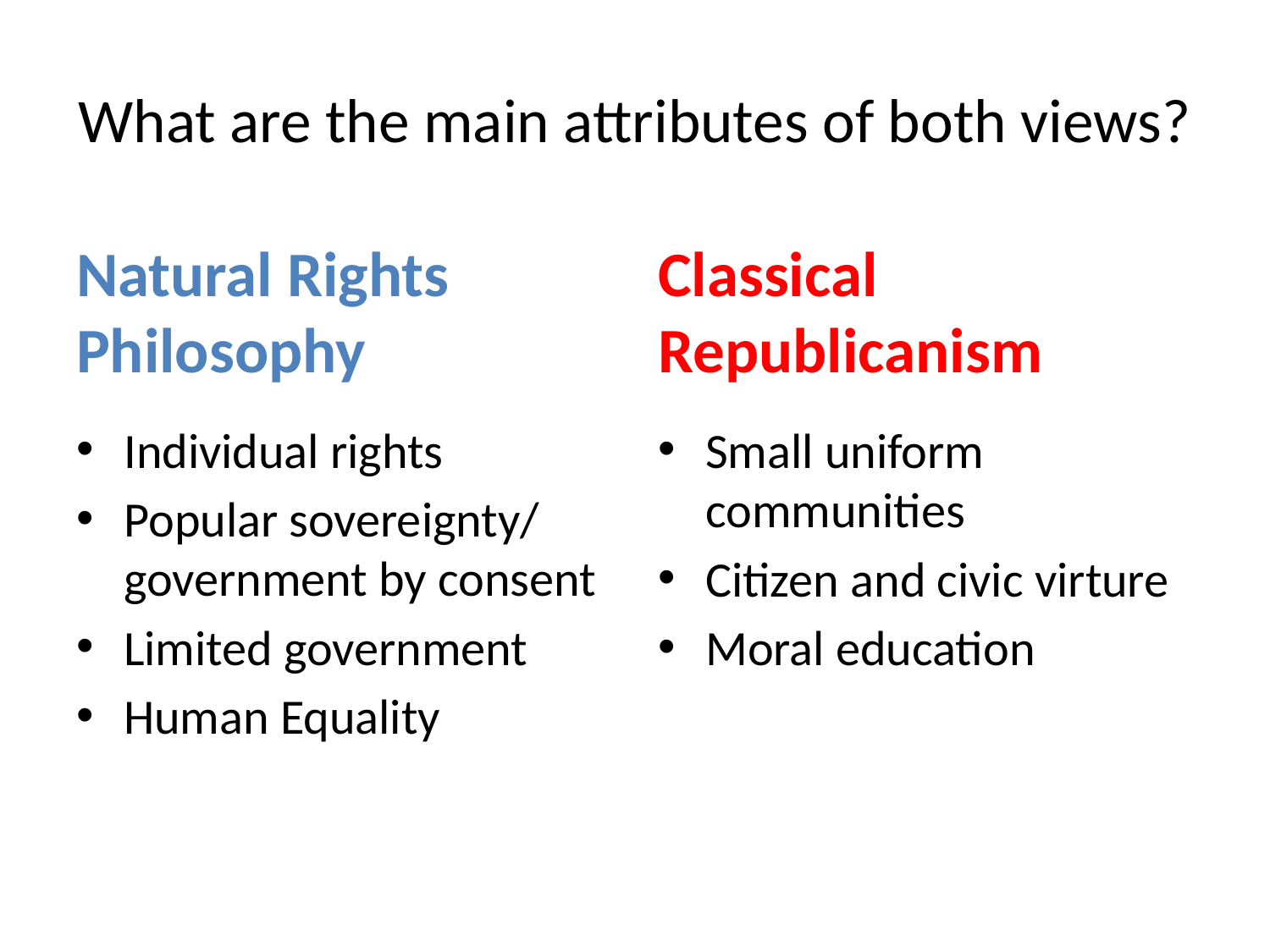

# What are the main attributes of both views?
Natural Rights Philosophy
Classical Republicanism
Individual rights
Popular sovereignty/ government by consent
Limited government
Human Equality
Small uniform communities
Citizen and civic virture
Moral education